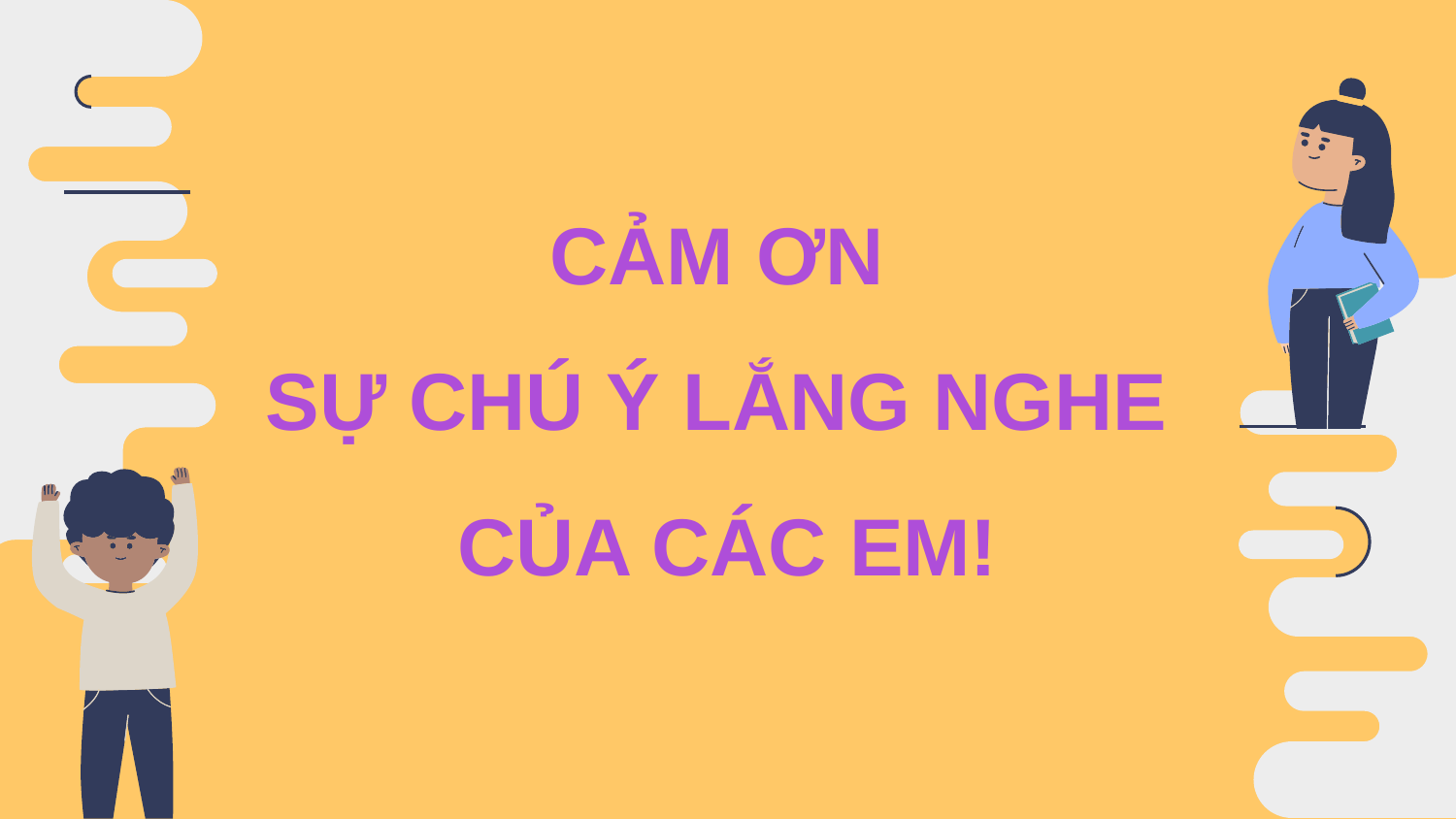

CẢM ƠN
SỰ CHÚ Ý LẮNG NGHE
CỦA CÁC EM!